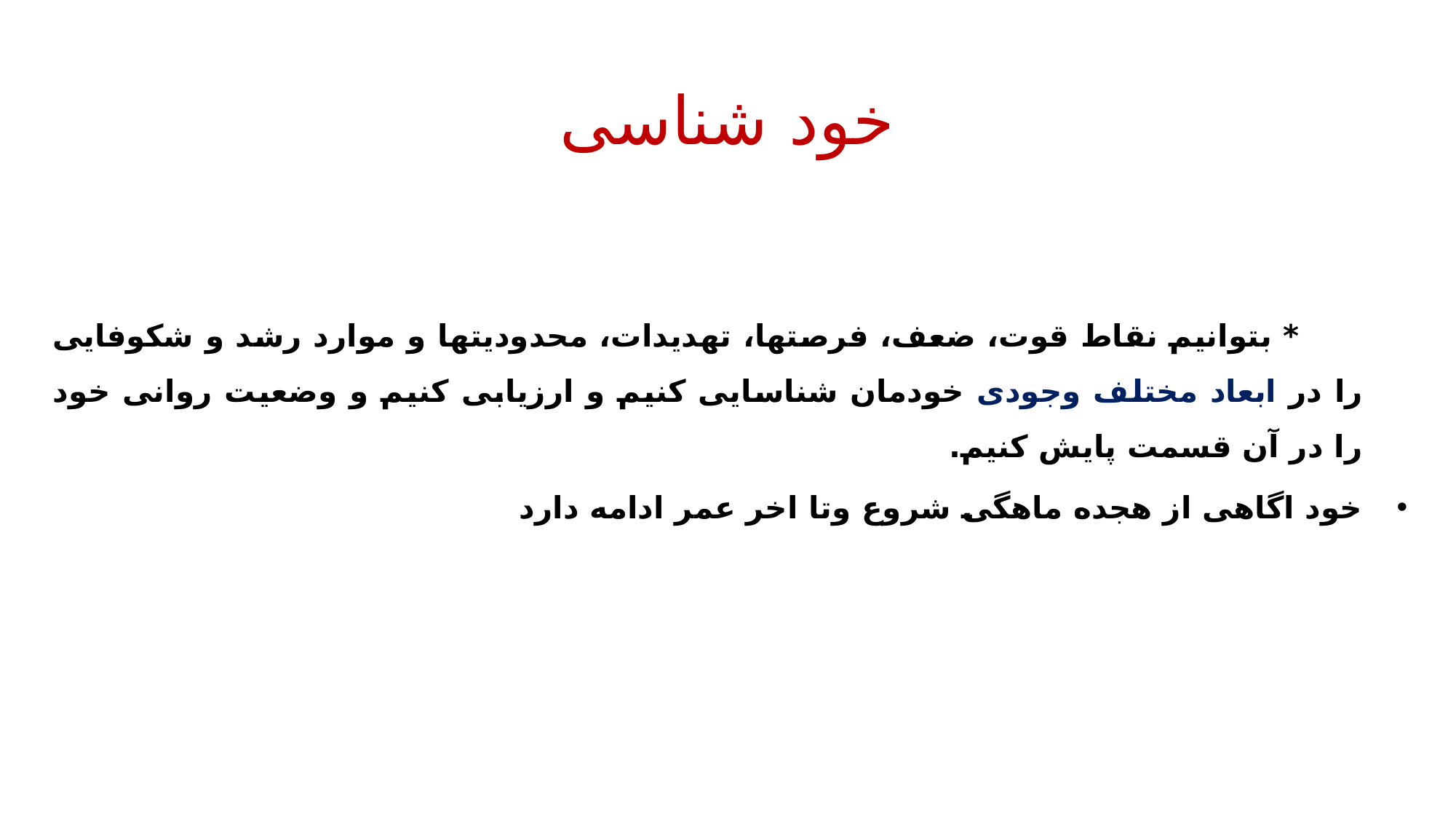

# خود شناسی
باید بتوانیم نقاط قوت، ضعف، فرصتها، تهدیدات، محدودیتها و موارد رشد و شکوفایی را شناسایی کنیم و ارزیابی کنیم و وضعیت روانی خود را در آن قسمت پایش کنیم
بقوب * بتوانیم نقاط قوت، ضعف، فرصتها، تهدیدات، محدودیتها و موارد رشد و شکوفایی را در ابعاد مختلف وجودی خودمان شناسایی کنیم و ارزیابی کنیم و وضعیت روانی خود را در آن قسمت پایش کنیم.
خود اگاهی از هجده ماهگی شروع وتا اخر عمر ادامه دارد

ضعف، فرصتها، تهدیدات، محدودیتها و موارد شناسایی کنیم و ارزیابی کنیم و وضعیت روانی خود را در آن قسمت پایش کنیم
خود اگاهی از هجده ماهگی شروع وتا اخر عمر ادامه دارد

مر ادامه دارد